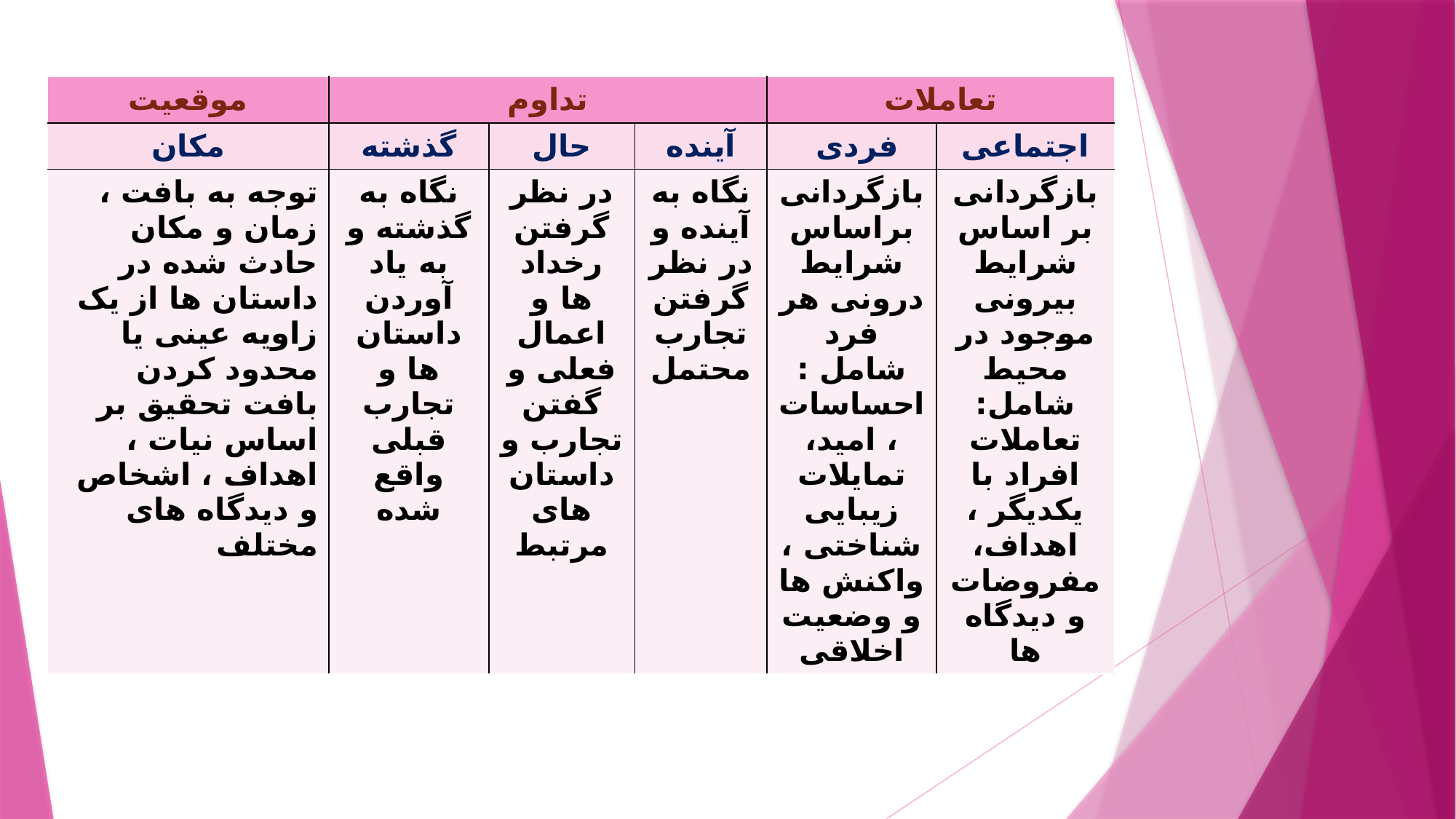

| موقعیت | تداوم |  |  | تعاملات |  |
| --- | --- | --- | --- | --- | --- |
| مکان | گذشته | حال | آینده | فردی | اجتماعی |
| توجه به بافت ، زمان و مکان حادث شده در داستان ها از یک زاویه عینی یا محدود کردن بافت تحقیق بر اساس نیات ، اهداف ، اشخاص و دیدگاه های مختلف | نگاه به گذشته و به یاد آوردن داستان ها و تجارب قبلی واقع شده | در نظر گرفتن رخداد ها و اعمال فعلی و گفتن تجارب و داستان های مرتبط | نگاه به آینده و در نظر گرفتن تجارب محتمل | بازگردانی براساس شرایط درونی هر فرد شامل : احساسات، امید، تمایلات زیبایی شناختی ، واکنش ها و وضعیت اخلاقی | بازگردانی بر اساس شرایط بیرونی موجود در محیط شامل: تعاملات افراد با یکدیگر ، اهداف، مفروضات و دیدگاه ها |